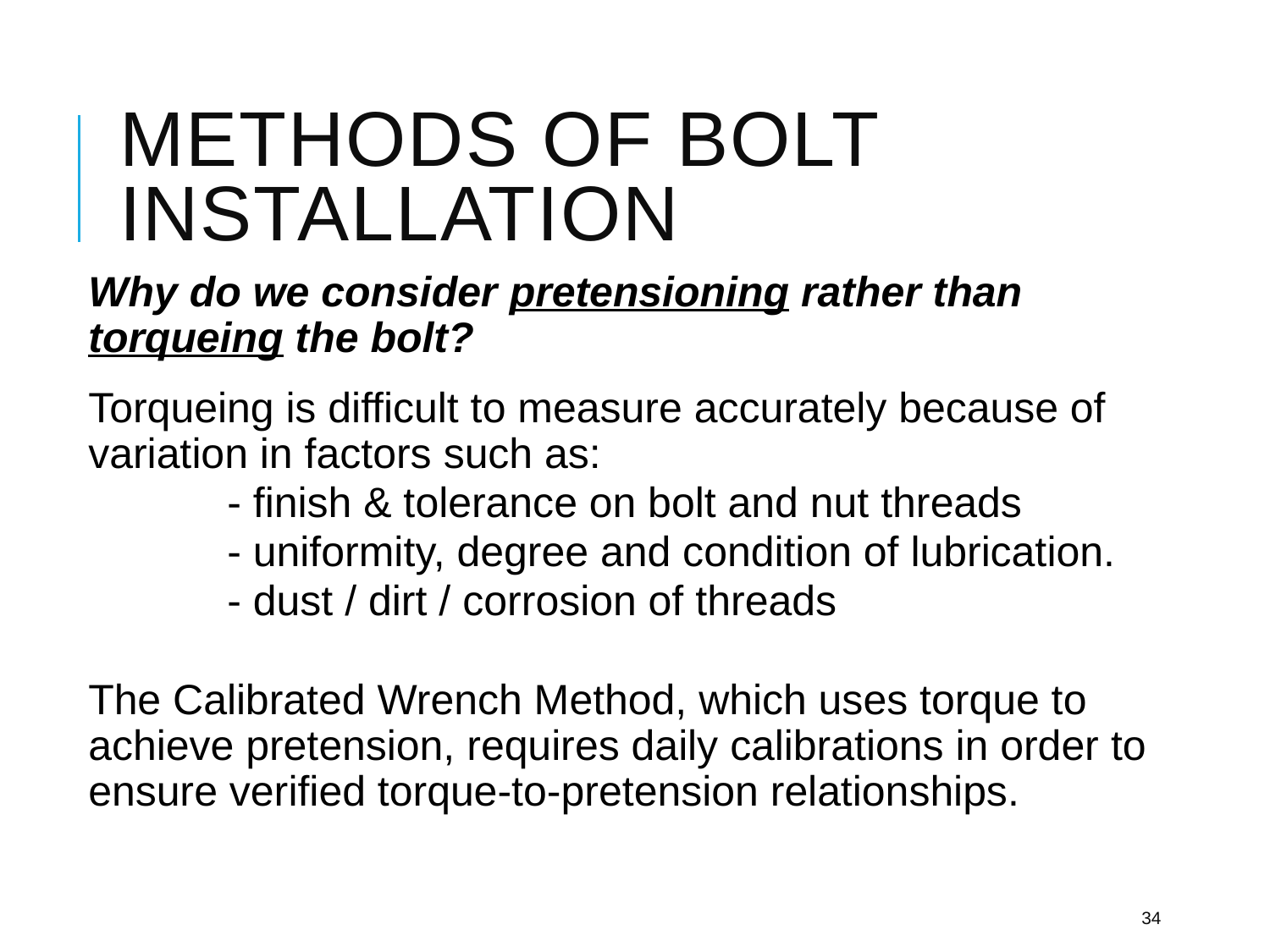

# Methods of bolt installation
Why do we consider pretensioning rather than torqueing the bolt?
Torqueing is difficult to measure accurately because of variation in factors such as:
	 - finish & tolerance on bolt and nut threads
	 - uniformity, degree and condition of lubrication.
 	 - dust / dirt / corrosion of threads

The Calibrated Wrench Method, which uses torque to achieve pretension, requires daily calibrations in order to ensure verified torque-to-pretension relationships.

34